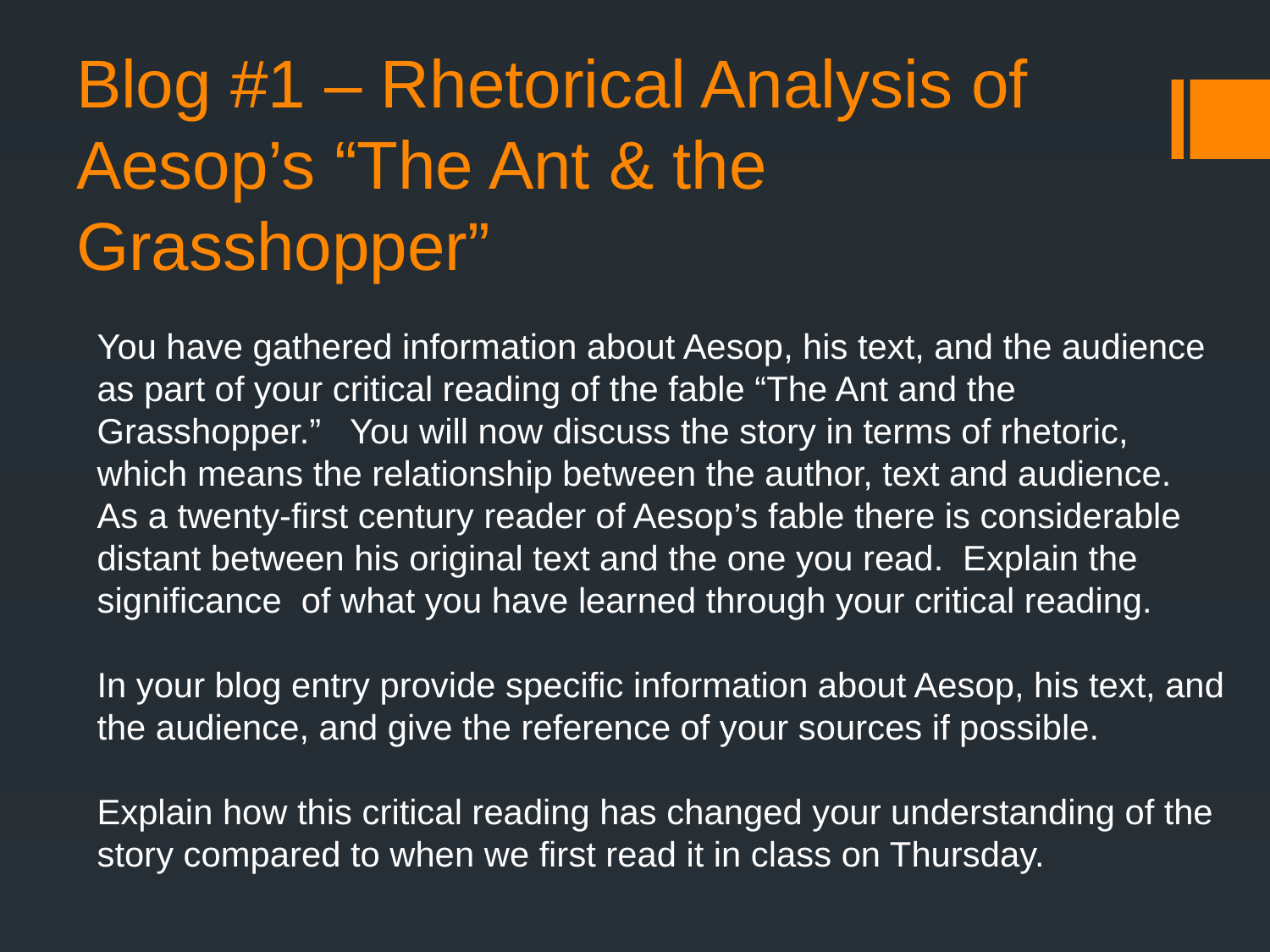

# Blog #1 – Rhetorical Analysis of Aesop’s “The Ant & the Grasshopper”
You have gathered information about Aesop, his text, and the audience as part of your critical reading of the fable “The Ant and the Grasshopper.”   You will now discuss the story in terms of rhetoric, which means the relationship between the author, text and audience.  As a twenty-first century reader of Aesop’s fable there is considerable distant between his original text and the one you read.  Explain the significance  of what you have learned through your critical reading.

In your blog entry provide specific information about Aesop, his text, and the audience, and give the reference of your sources if possible.

Explain how this critical reading has changed your understanding of the story compared to when we first read it in class on Thursday.